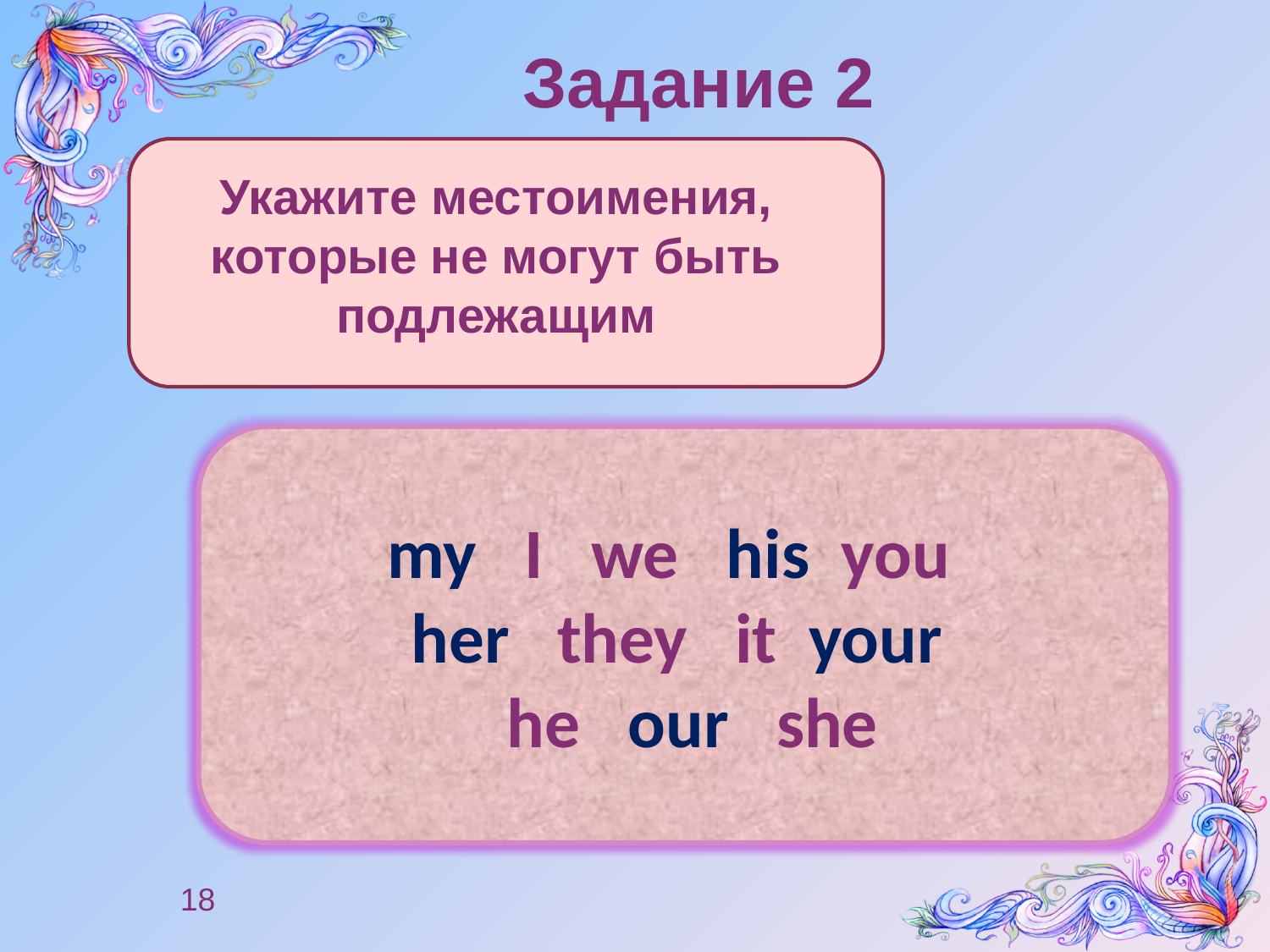

# Задание 2

Укажите местоимения, которые не могут быть подлежащим
my   I   we   his  you
her   they   it  your
 he   our   she

my   I   we   his  you
her   they   it  your
 he   our   she
18